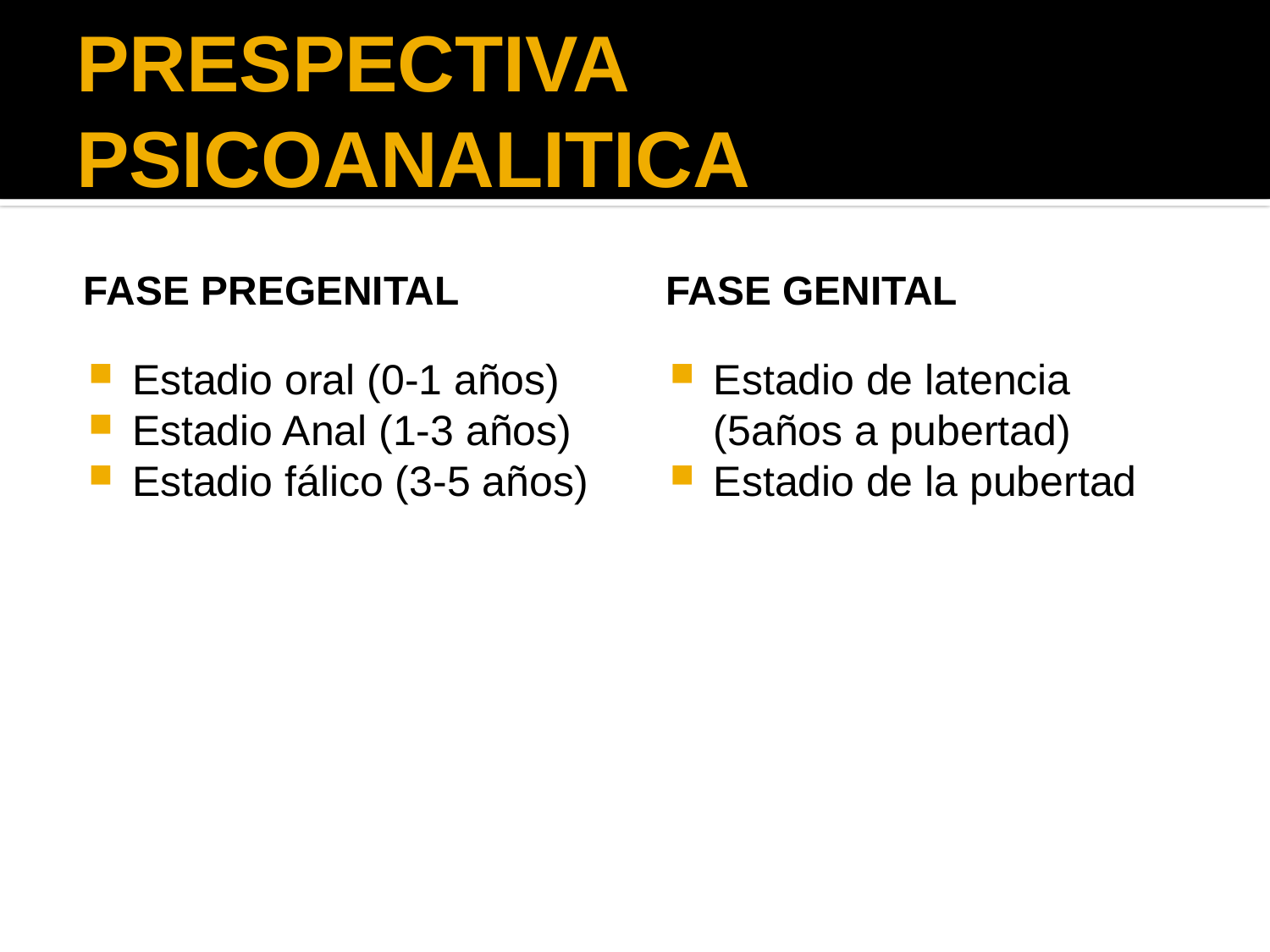

# PRESPECTIVA PSICOANALITICA
FASE PREGENITAL
FASE GENITAL
Estadio oral (0-1 años)
Estadio Anal (1-3 años)
Estadio fálico (3-5 años)
Estadio de latencia (5años a pubertad)
Estadio de la pubertad